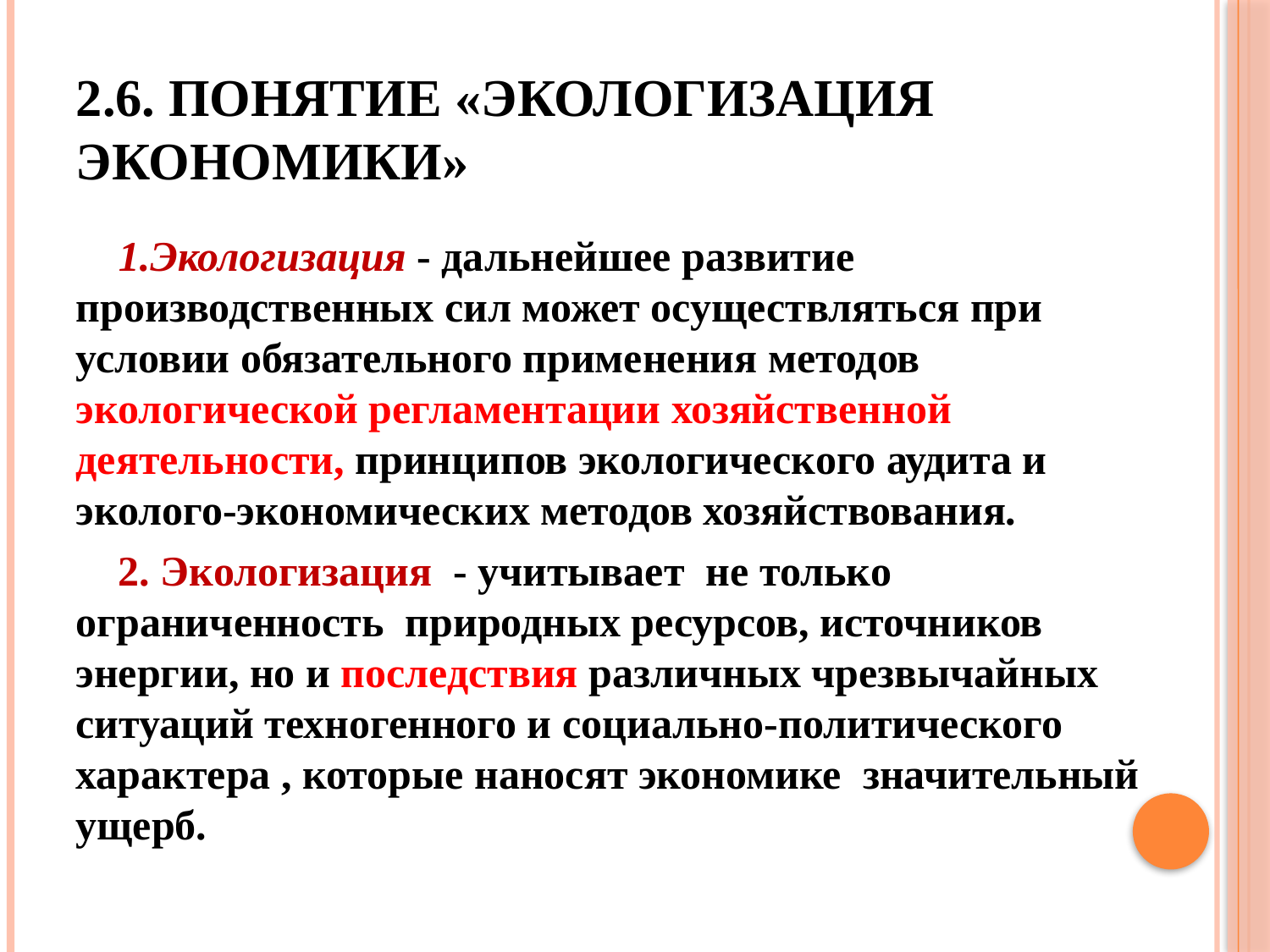

# 2.6. Понятие «экологизация экономики»
    1.Экологизация - дальнейшее развитие производственных сил может осуществляться при условии обязательного применения методов экологической регламентации хозяйственной деятельности, принципов экологического аудита и эколого-экономических методов хозяйствования.
    2. Экологизация  - учитывает  не только ограниченность  природных ресурсов, источников энергии, но и последствия различных чрезвычайных ситуаций техногенного и социально-политического  характера , которые наносят экономике  значительный ущерб.